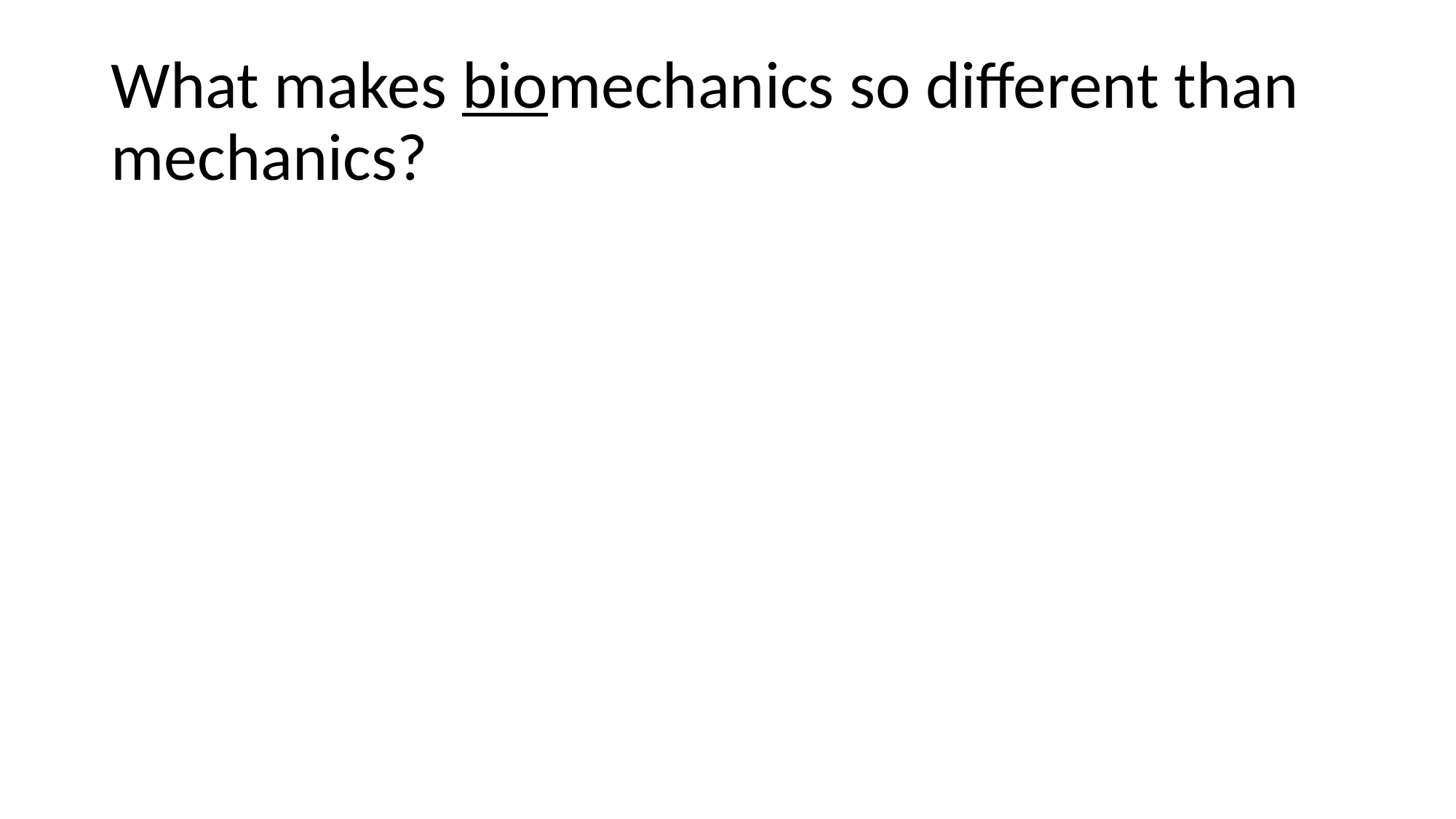

# What makes biomechanics so different than mechanics?